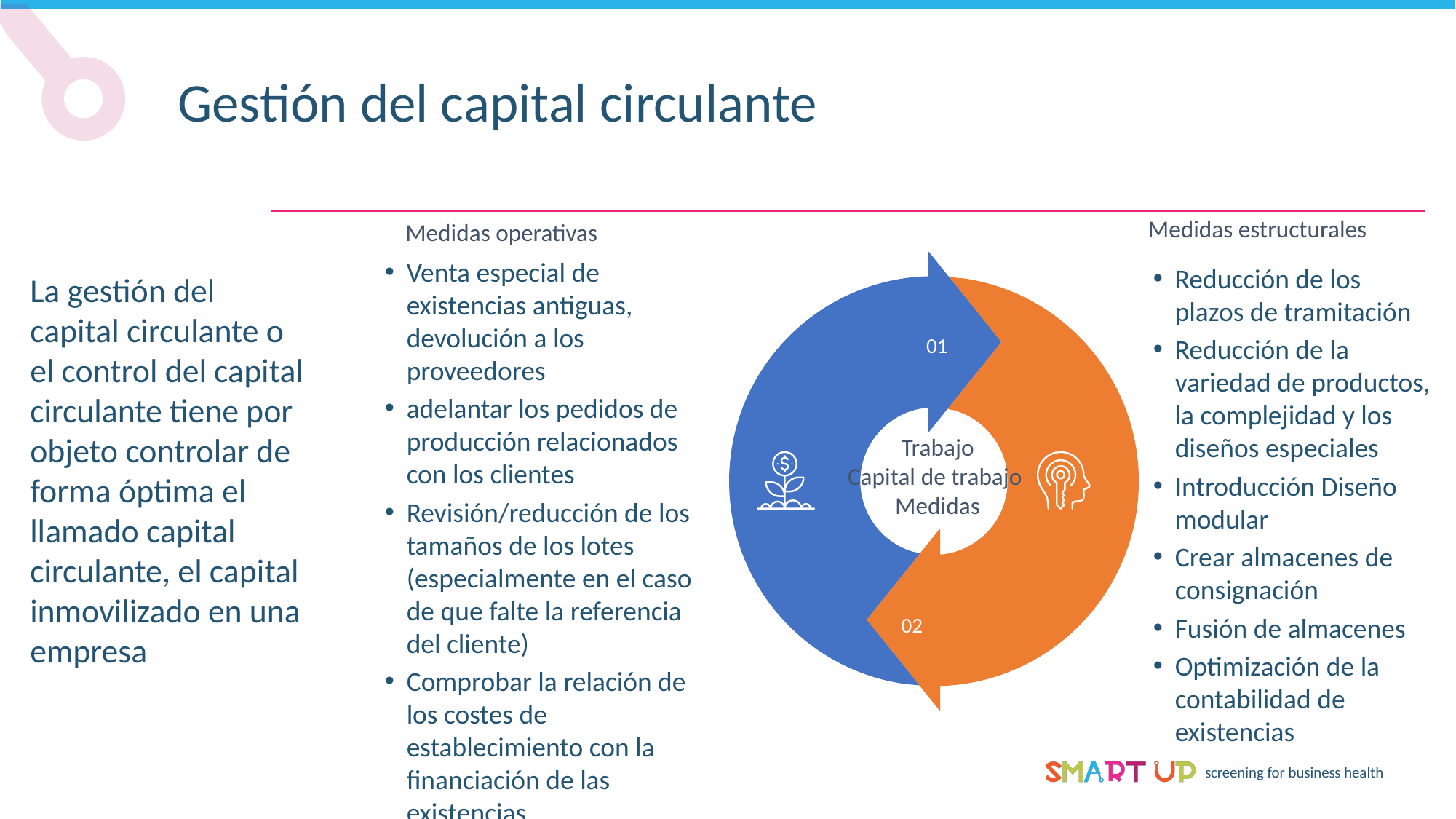

Gestión del capital circulante
Medidas estructurales
Medidas operativas
Venta especial de existencias antiguas, devolución a los proveedores
adelantar los pedidos de producción relacionados con los clientes
Revisión/reducción de los tamaños de los lotes (especialmente en el caso de que falte la referencia del cliente)
Comprobar la relación de los costes de establecimiento con la financiación de las existencias
Cambios en las relaciones con los proveedores
Mejora del sistema de planificación
-precisión
Reducción de los plazos de tramitación
Reducción de la variedad de productos, la complejidad y los diseños especiales
Introducción Diseño modular
Crear almacenes de consignación
Fusión de almacenes
Optimización de la contabilidad de existencias
La gestión del capital circulante o el control del capital circulante tiene por objeto controlar de forma óptima el llamado capital circulante, el capital inmovilizado en una empresa

01
Trabajo
Capital de trabajo
Medidas

02